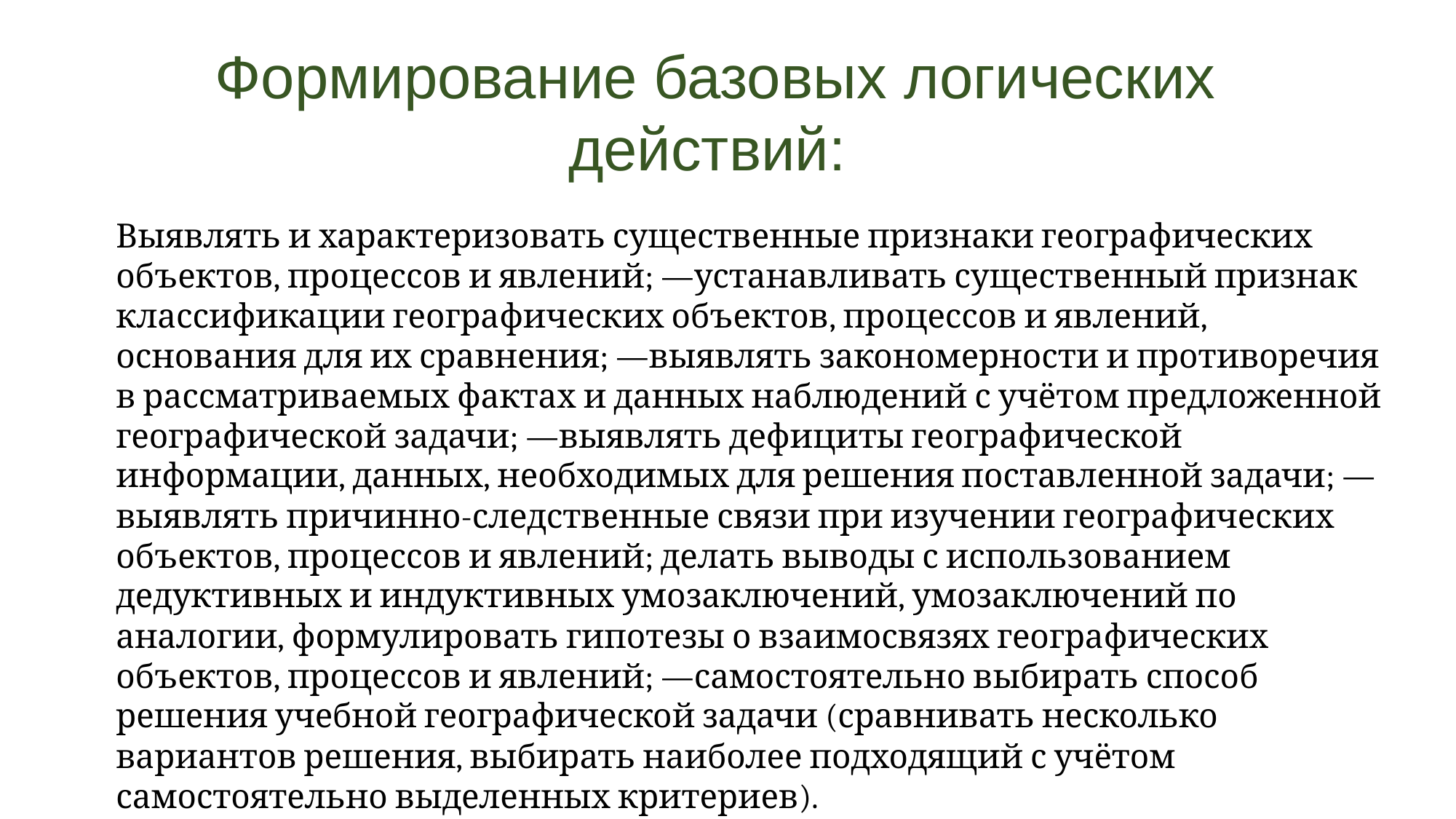

Формирование базовых логических действий:
Выявлять и характеризовать существенные признаки географических объектов, процессов и явлений; —устанавливать существенный признак классификации географических объектов, процессов и явлений, основания для их сравнения; —выявлять закономерности и противоречия в рассматриваемых фактах и данных наблюдений с учётом предложенной географической задачи; —выявлять дефициты географической информации, данных, необходимых для решения поставленной задачи; —выявлять причинно-следственные связи при изучении географических объектов, процессов и явлений; делать выводы с использованием дедуктивных и индуктивных умозаключений, умозаключений по аналогии, формулировать гипотезы о взаимосвязях географических объектов, процессов и явлений; —самостоятельно выбирать способ решения учебной географической задачи (сравнивать несколько вариантов решения, выбирать наиболее подходящий с учётом самостоятельно выделенных критериев).